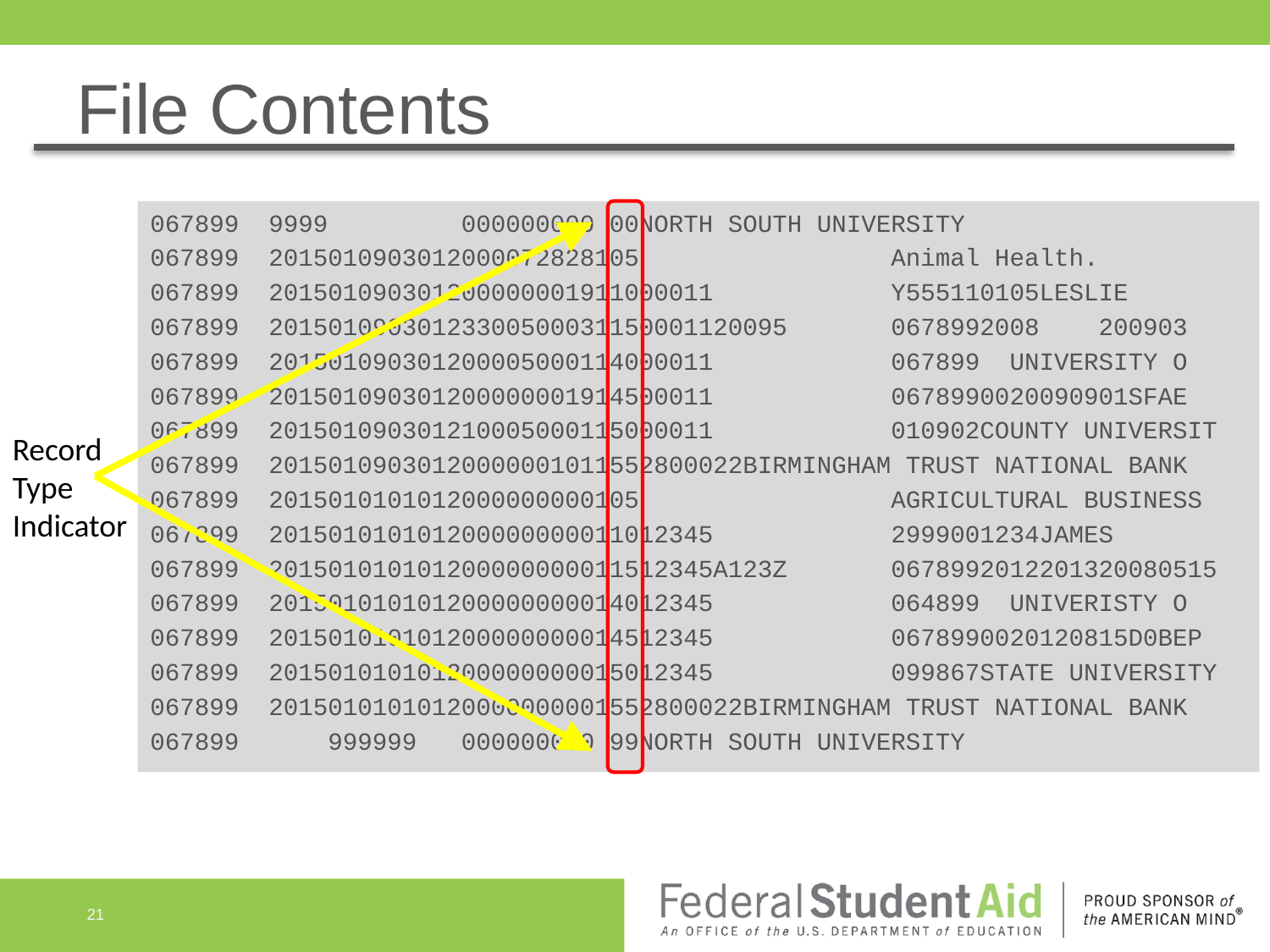

# File Contents
067899  9999         000000000 00NORTH SOUTH UNIVERSITY
067899  2015010903012000072828105                 Animal Health.
067899  201501090301200000001911000011            Y555110105LESLIE
067899  20150109030123300500031150001120095       0678992008    200903
067899  201501090301200005000114000011            067899  UNIVERSITY O
067899  201501090301200000001914500011            0678990020090901SFAE
067899  201501090301210005000115000011            010902COUNTY UNIVERSIT
067899  20150109030120000001011552800022BIRMINGHAM TRUST NATIONAL BANK
067899  2015010101012000000000105                 AGRICULTURAL BUSINESS
067899  201501010101200000000011012345            2999001234JAMES
067899  201501010101200000000011512345A123Z       0678992012201320080515
067899  201501010101200000000014012345            064899  UNIVERISTY O
067899  201501010101200000000014512345            0678990020120815D0BEP
067899  201501010101200000000015012345            099867STATE UNIVERSITY
067899  20150101010120000000001552800022BIRMINGHAM TRUST NATIONAL BANK
067899      999999   000000000 99NORTH SOUTH UNIVERSITY

Record
Type
Indicator
21